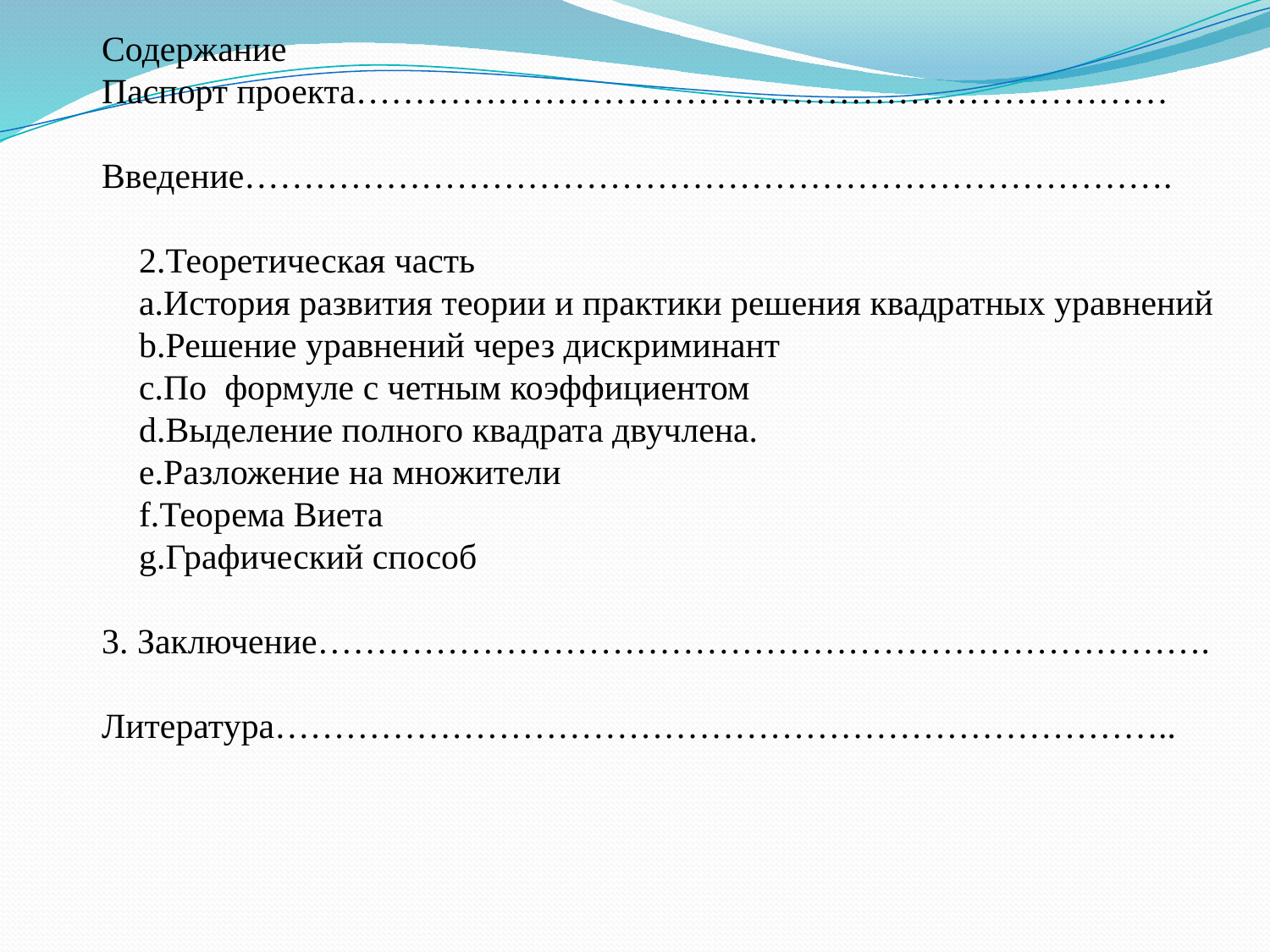

Содержание
Паспорт проекта……………………………………………………………

Введение…………………………………………………………………….

2.Теоретическая часть
История развития теории и практики решения квадратных уравнений
Решение уравнений через дискриминант
По  формуле с четным коэффициентом
Выделение полного квадрата двучлена.
Разложение на множители
Теорема Виета
Графический способ

3. Заключение………………………………………………………………….

Литература…………………………………………………………………..